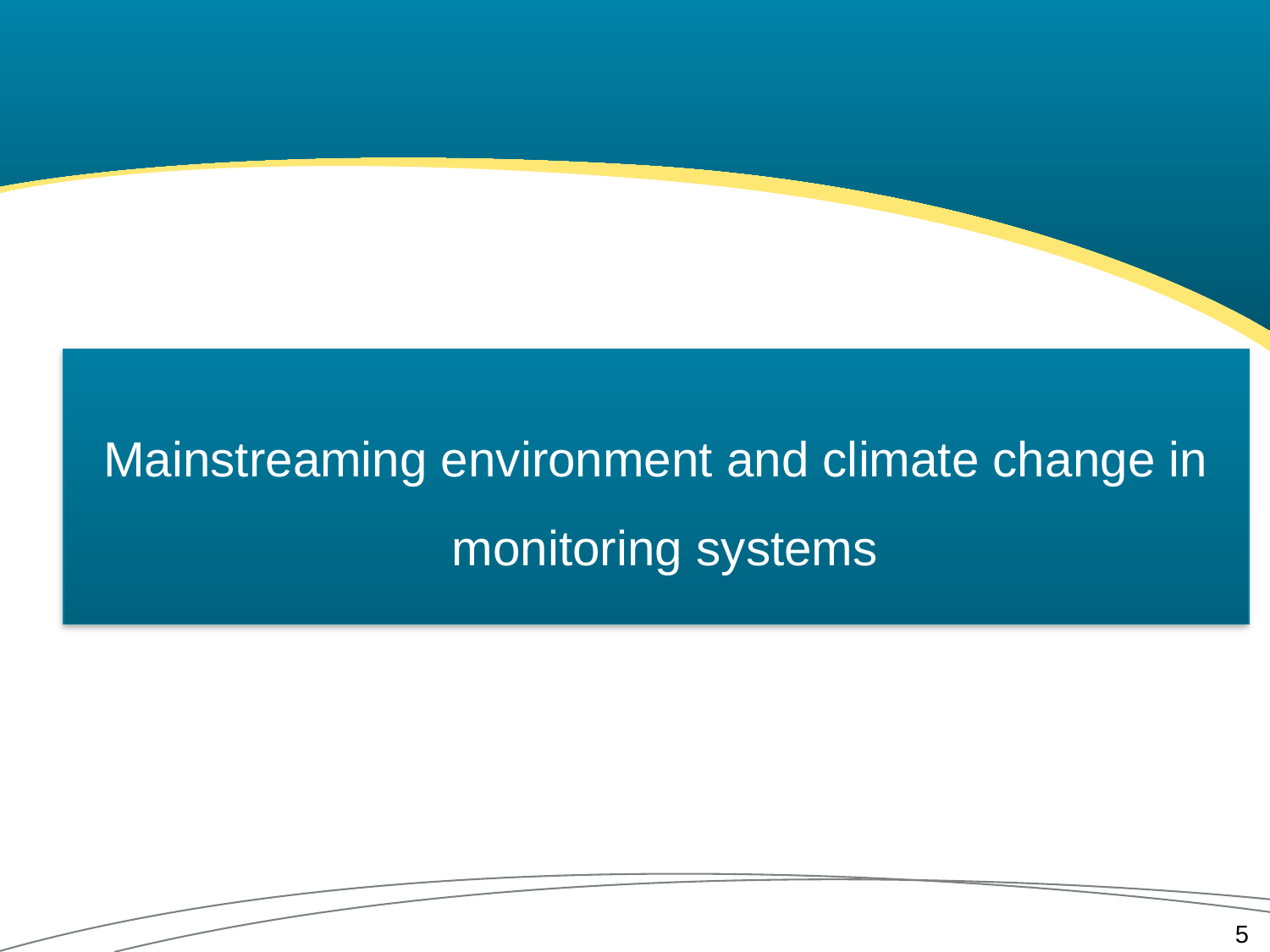

Mainstreaming environment and climate change in monitoring systems
5